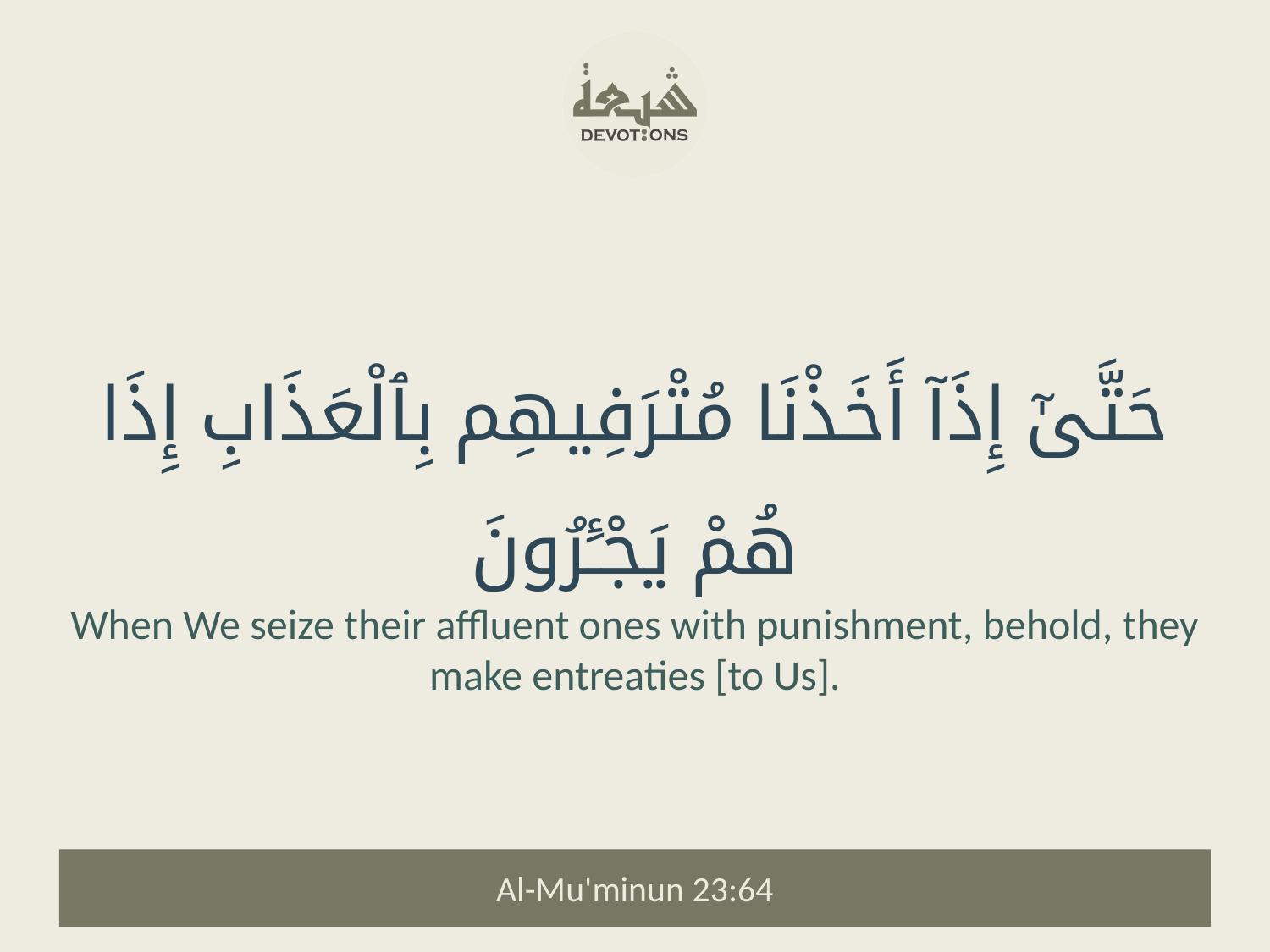

حَتَّىٰٓ إِذَآ أَخَذْنَا مُتْرَفِيهِم بِٱلْعَذَابِ إِذَا هُمْ يَجْـَٔرُونَ
When We seize their affluent ones with punishment, behold, they make entreaties [to Us].
Al-Mu'minun 23:64